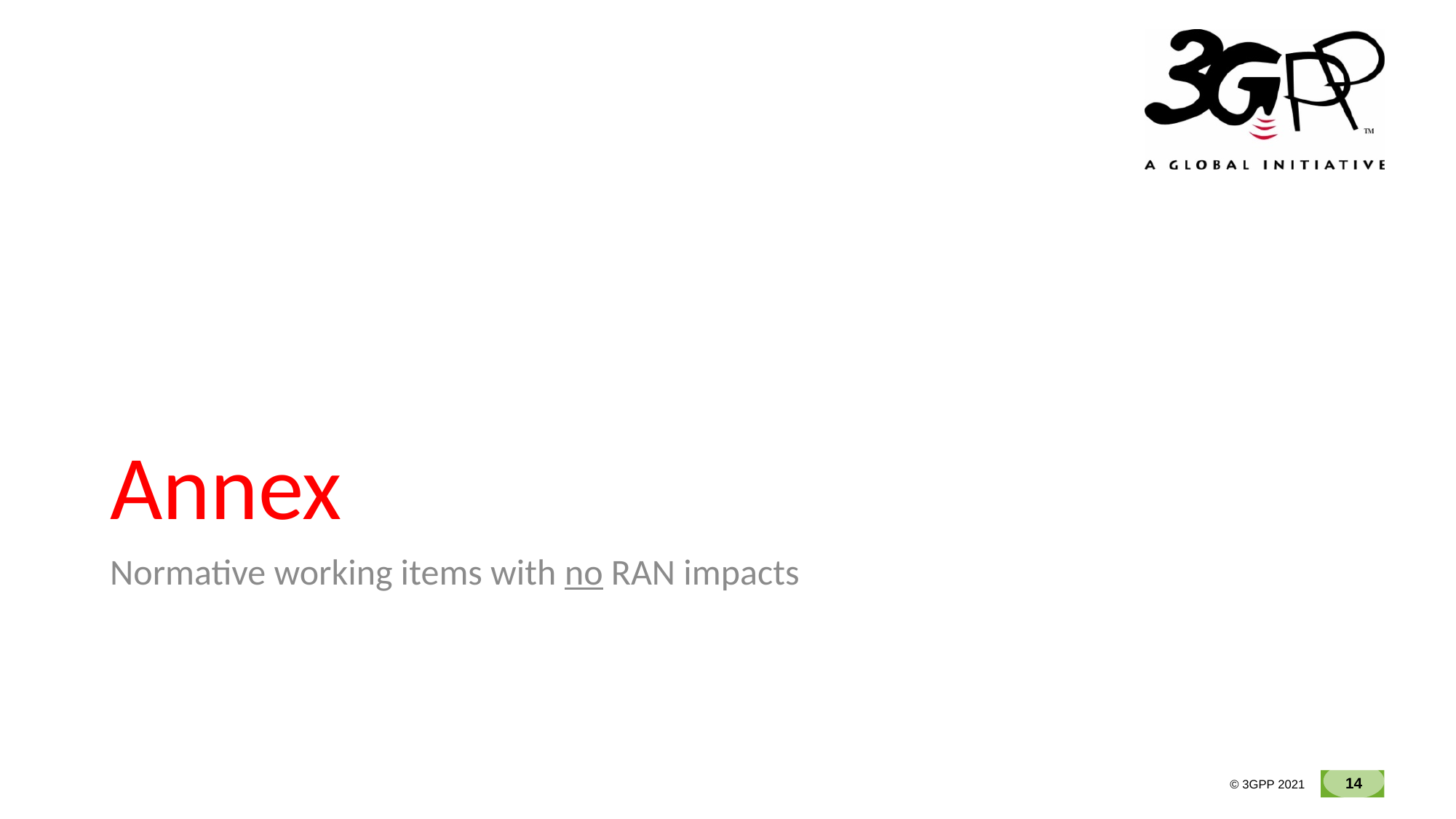

# Annex
Normative working items with no RAN impacts